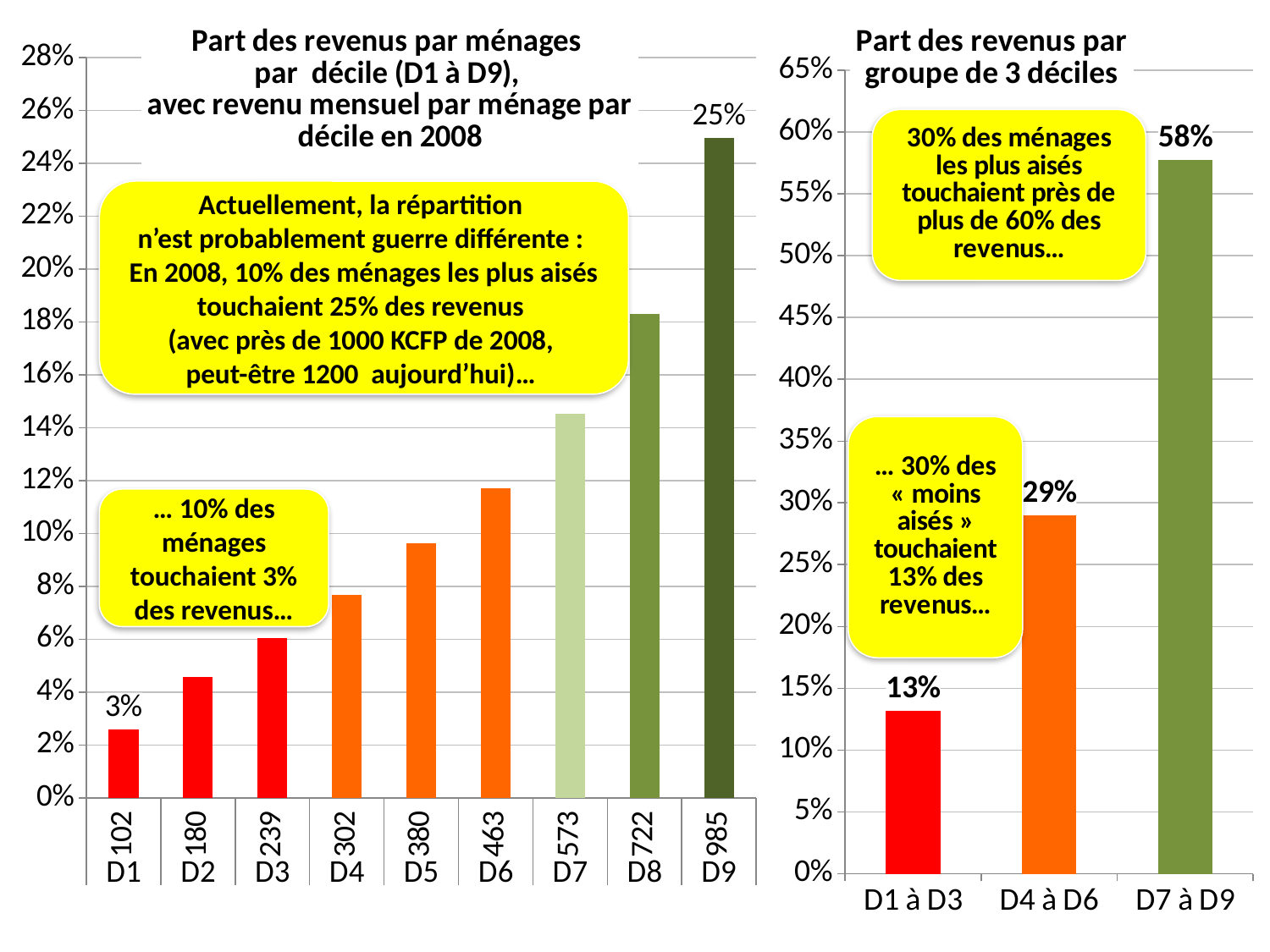

### Chart: Part des revenus par ménages
par  décile (D1 à D9),
avec revenu mensuel par ménage par décile en 2008

| Category | % du Revenu global par décile |
|---|---|
| 102 | 0.0258837861665318 |
| 180 | 0.0456187703413243 |
| 239 | 0.0605669152256735 |
| 302 | 0.0766538280547984 |
| 380 | 0.0963571832154876 |
| 463 | 0.117214997390948 |
| 573 | 0.145183561362078 |
| 722 | 0.18294157808118 |
| 985 | 0.249579380161978 |

### Chart: Part des revenus par groupe de 3 déciles

| Category | % du Revenu global par décile |
|---|---|
| D1 à D3 | 0.13206947173353 |
| D4 à D6 | 0.290226008661234 |
| D7 à D9 | 0.577704519605236 |
Actuellement, la répartition
n’est probablement guerre différente :
En 2008, 10% des ménages les plus aisés touchaient 25% des revenus
(avec près de 1000 KCFP de 2008,
peut-être 1200  aujourd’hui)…
… 10% des ménages touchaient 3% des revenus…